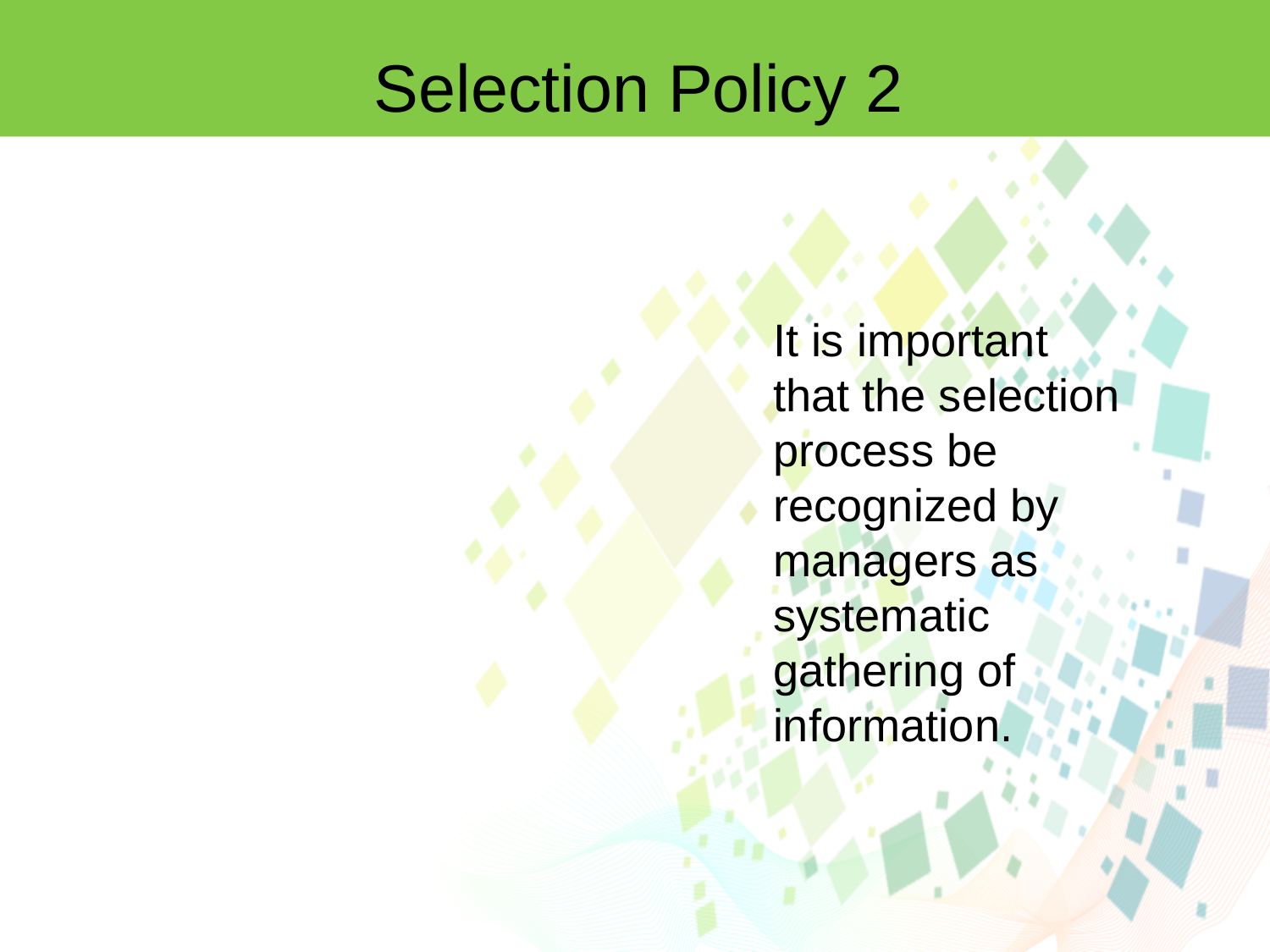

Selection Policy 2
It is important that the selection process be recognized by managers as systematic gathering of information.